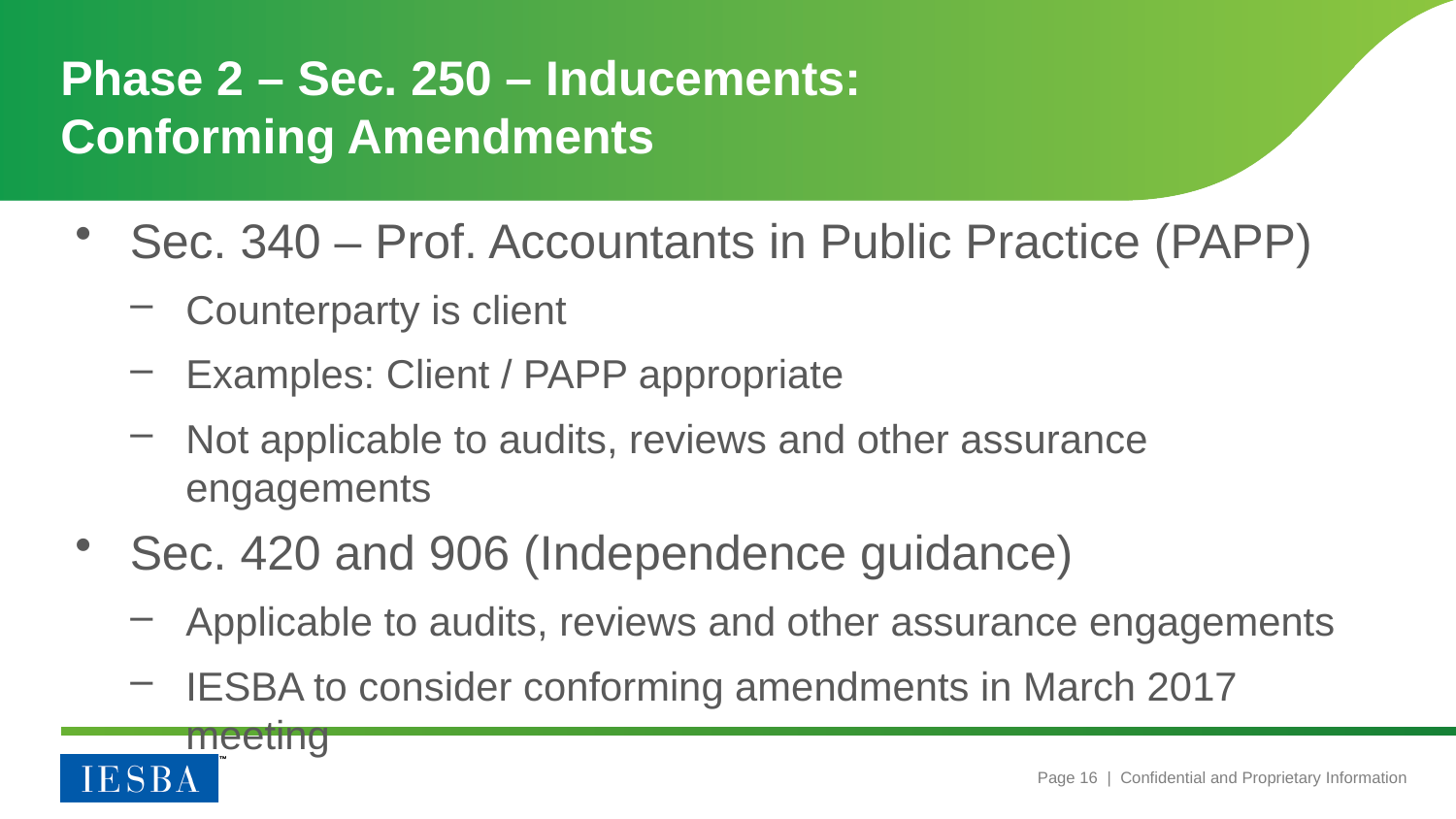

# Phase 2 – Sec. 250 – Inducements: Conforming Amendments
Sec. 340 – Prof. Accountants in Public Practice (PAPP)
Counterparty is client
Examples: Client / PAPP appropriate
Not applicable to audits, reviews and other assurance engagements
Sec. 420 and 906 (Independence guidance)
Applicable to audits, reviews and other assurance engagements
IESBA to consider conforming amendments in March 2017 meeting